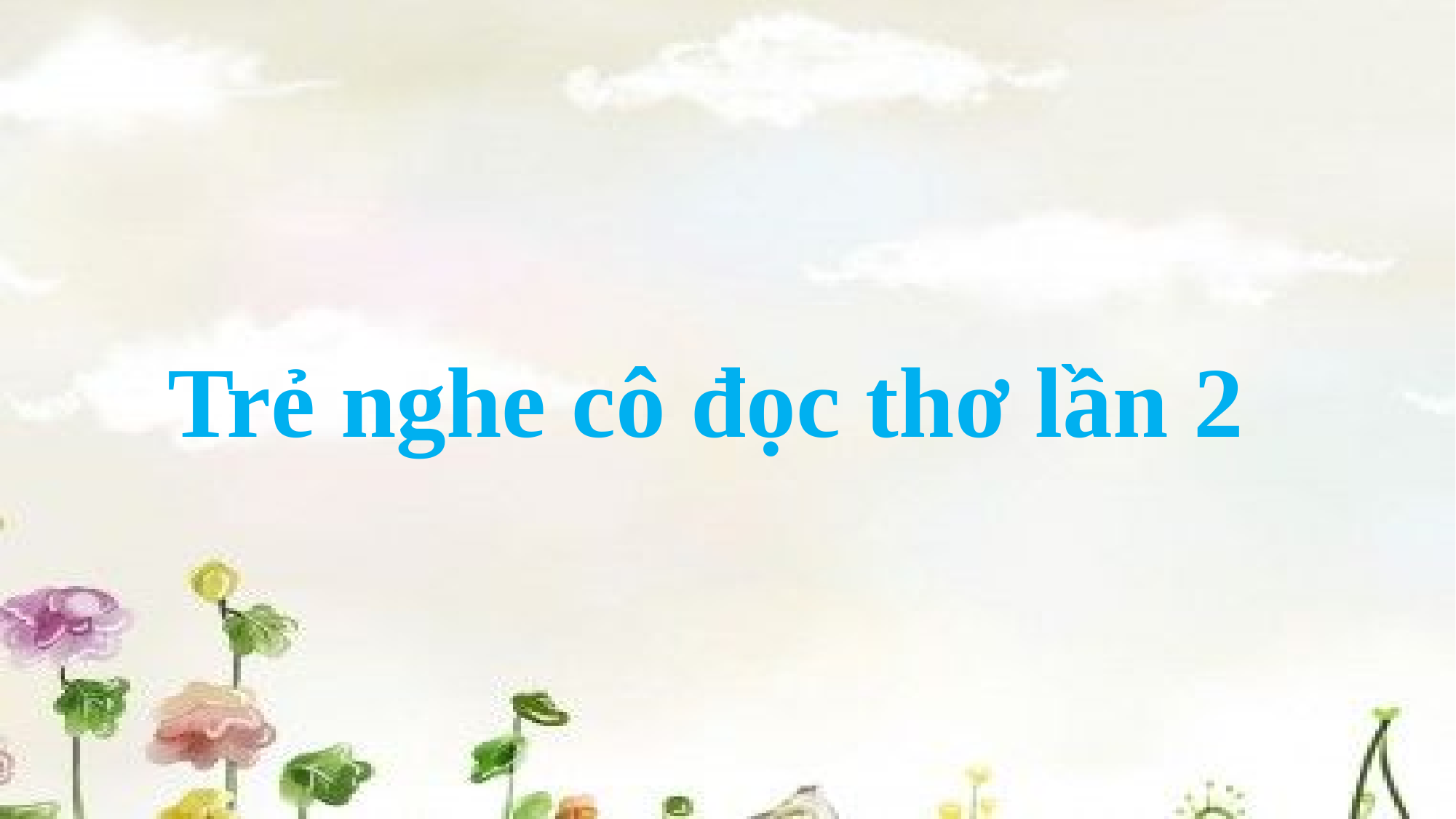

Trẻ nghe cô đọc thơ lần 2